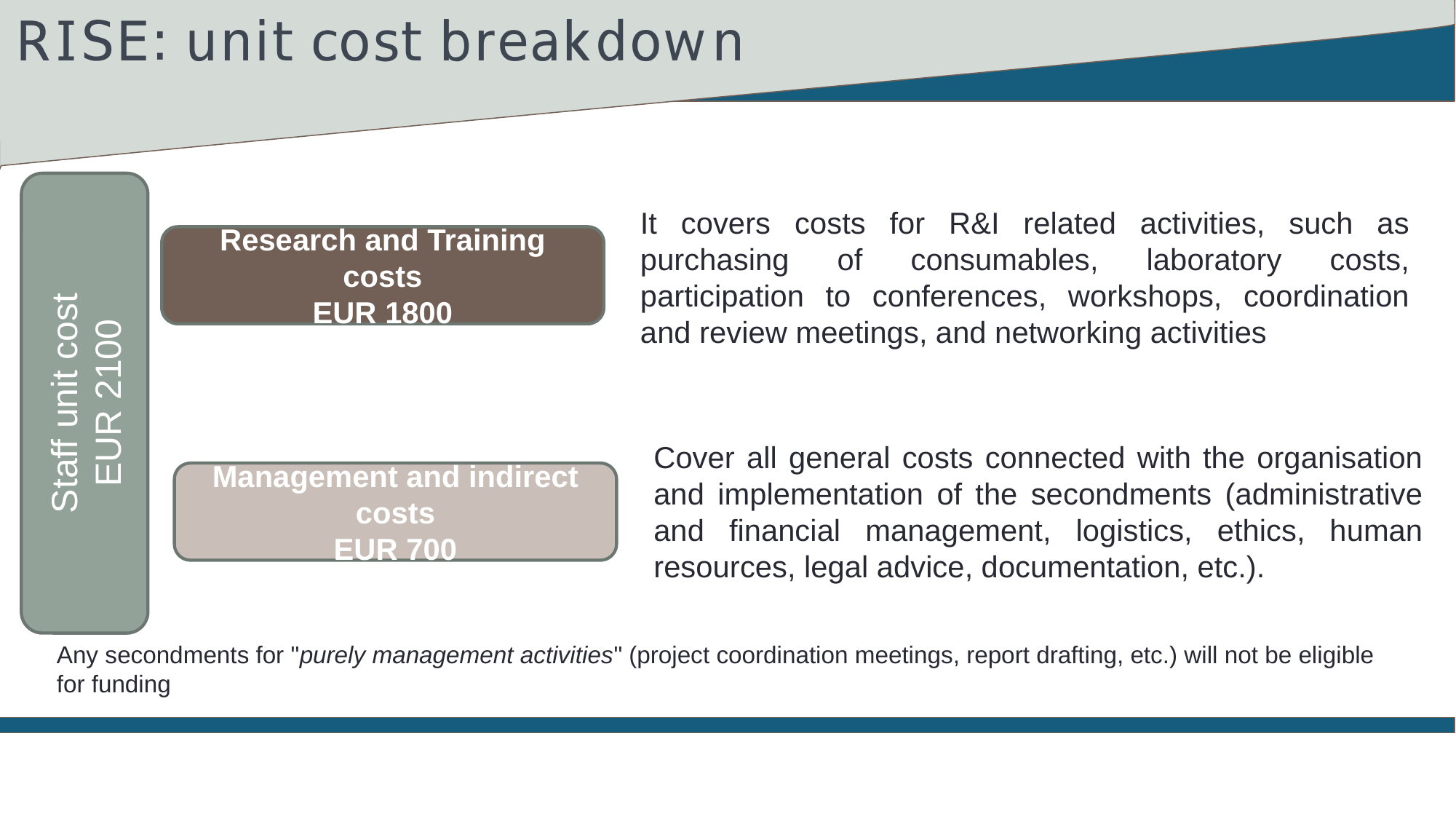

RISE: unit cost breakdown
It covers costs for R&I related activities, such as purchasing of consumables, laboratory costs, participation to conferences, workshops, coordination and review meetings, and networking activities
Research and Training costs
EUR 1800
Staff unit cost
EUR 2100
Cover all general costs connected with the organisation and implementation of the secondments (administrative and financial management, logistics, ethics, human resources, legal advice, documentation, etc.).
Management and indirect costs
EUR 700
Any secondments for "purely management activities" (project coordination meetings, report drafting, etc.) will not be eligible for funding